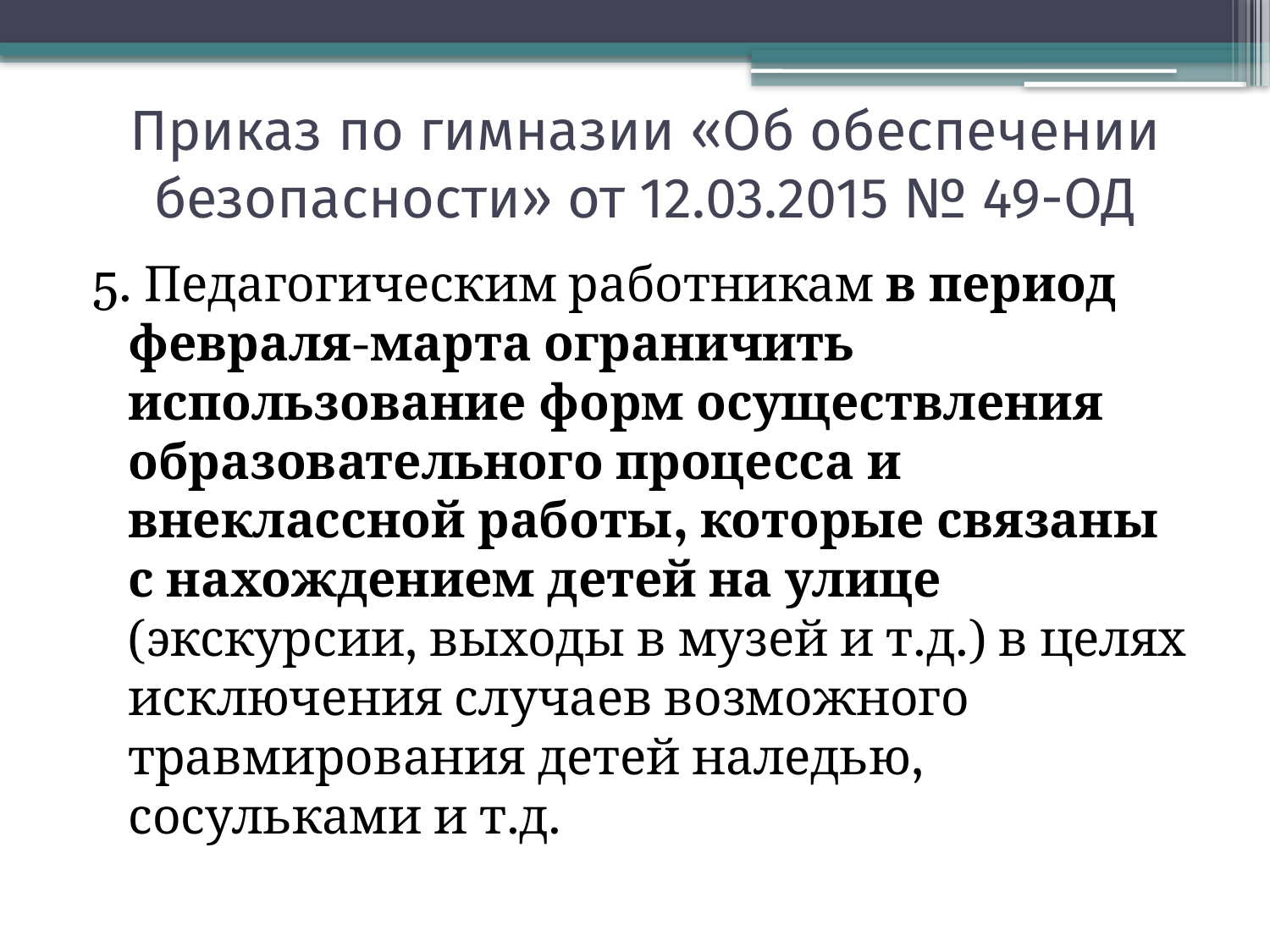

# Приказ по гимназии «Об обеспечении безопасности» от 12.03.2015 № 49-ОД
5. Педагогическим работникам в период февраля-марта ограничить использование форм осуществления образовательного процесса и внеклассной работы, которые связаны с нахождением детей на улице (экскурсии, выходы в музей и т.д.) в целях исключения случаев возможного травмирования детей наледью, сосульками и т.д.